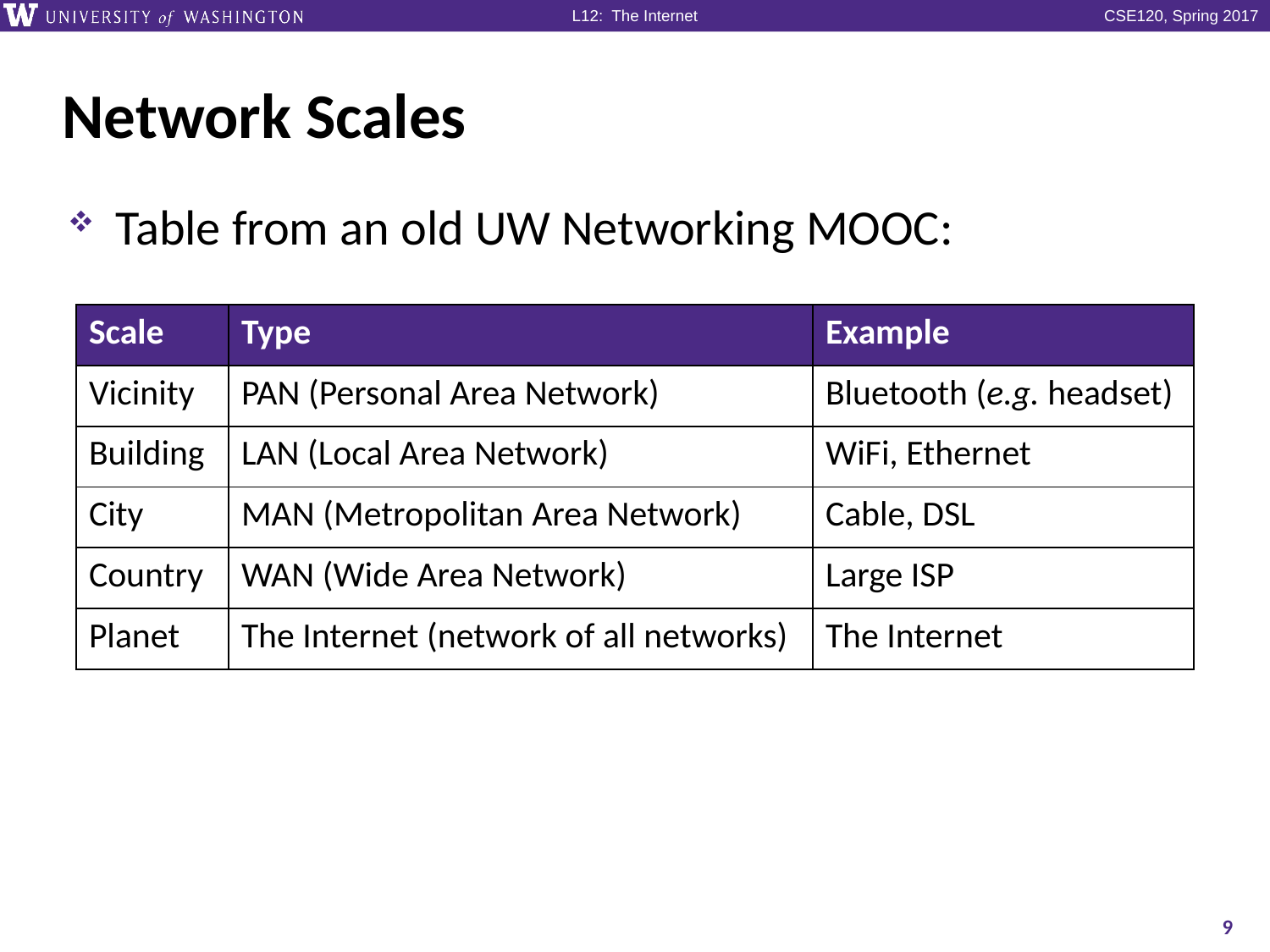

# Network Scales
Table from an old UW Networking MOOC:
| Scale | Type | Example |
| --- | --- | --- |
| Vicinity | PAN (Personal Area Network) | Bluetooth (e.g. headset) |
| Building | LAN (Local Area Network) | WiFi, Ethernet |
| City | MAN (Metropolitan Area Network) | Cable, DSL |
| Country | WAN (Wide Area Network) | Large ISP |
| Planet | The Internet (network of all networks) | The Internet |
9